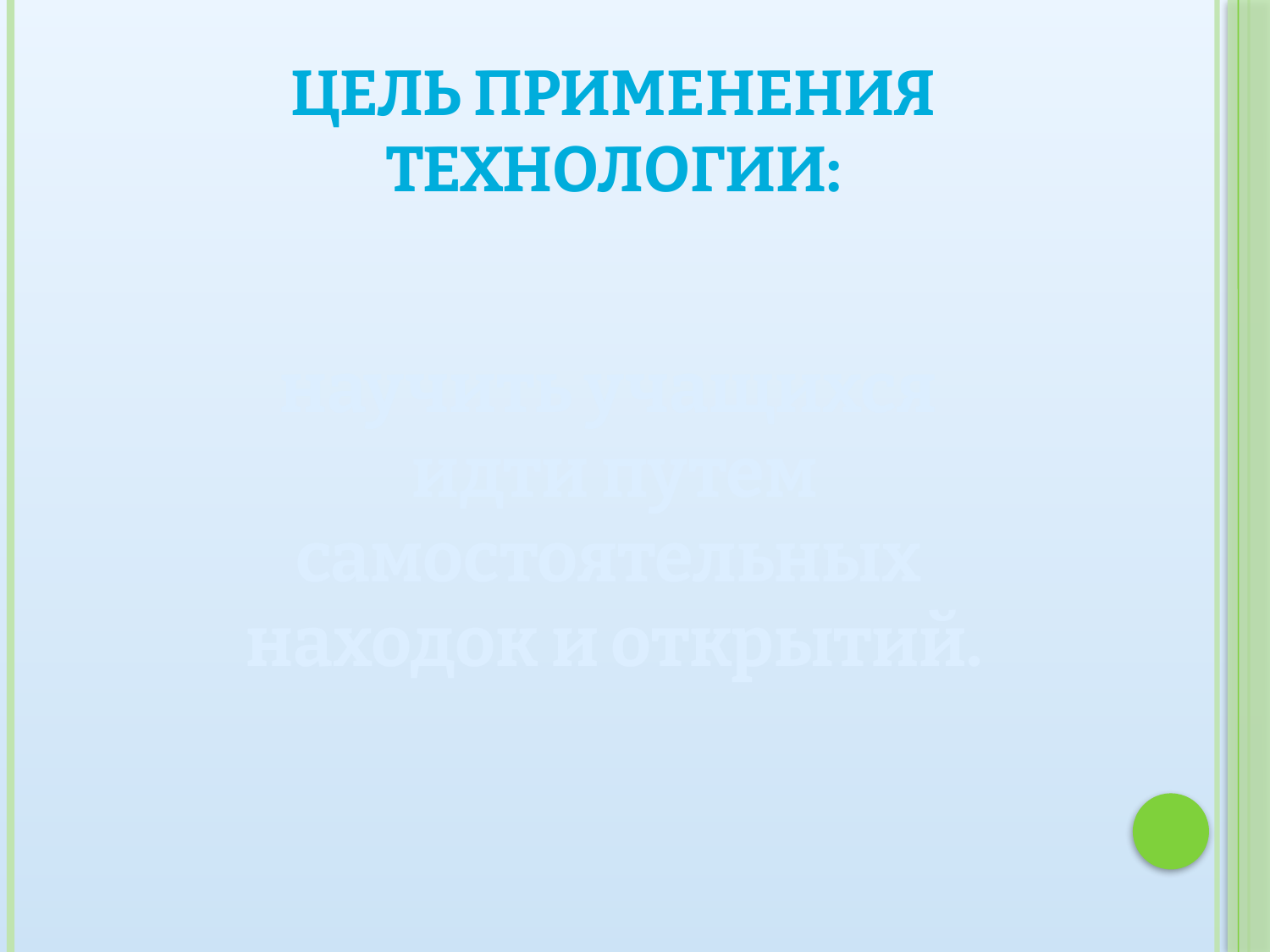

Цель применения
технологии:

научить учащихся
идти путем самостоятельных
находок и открытий.